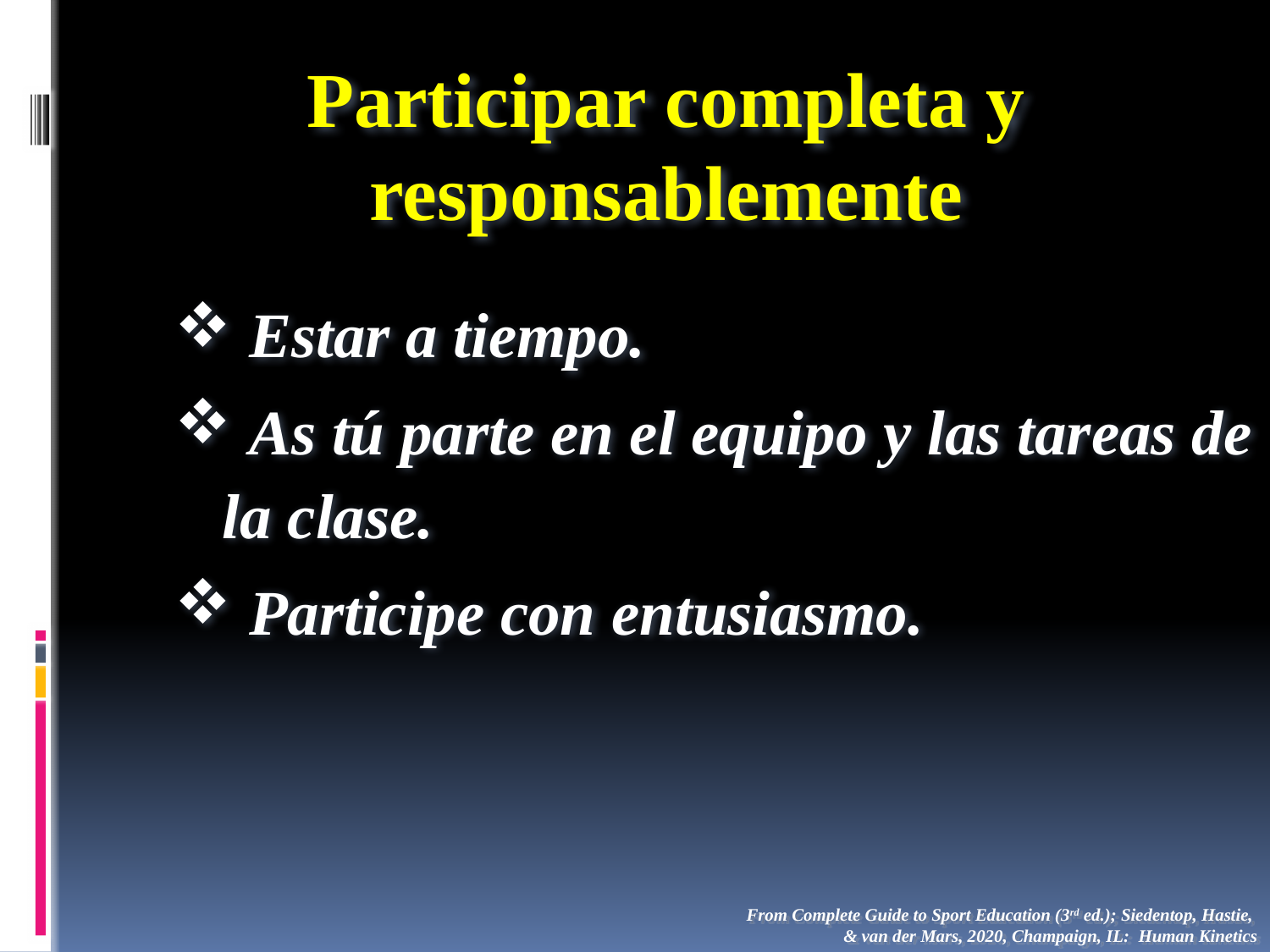

Participar completa y responsablemente
 Estar a tiempo.
 As tú parte en el equipo y las tareas de la clase.
 Participe con entusiasmo.
From Complete Guide to Sport Education (3rd ed.); Siedentop, Hastie,
& van der Mars, 2020, Champaign, IL:  Human Kinetics